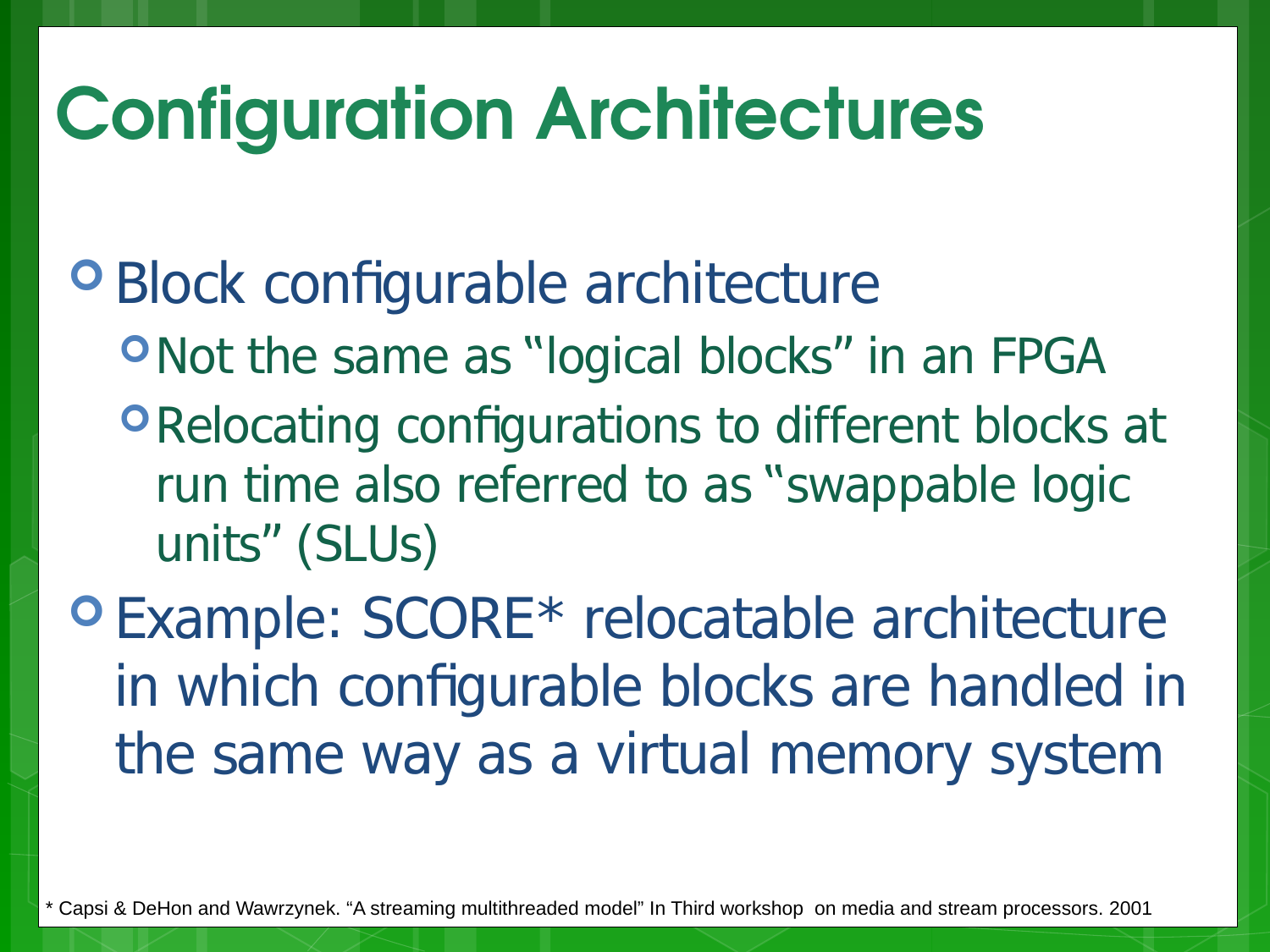

# Configuration Architectures
Block configurable architecture
Not the same as “logical blocks” in an FPGA
Relocating configurations to different blocks at run time also referred to as “swappable logic units” (SLUs)
Example: SCORE* relocatable architecture in which configurable blocks are handled in the same way as a virtual memory system
* Capsi & DeHon and Wawrzynek. “A streaming multithreaded model” In Third workshop  on media and stream processors. 2001